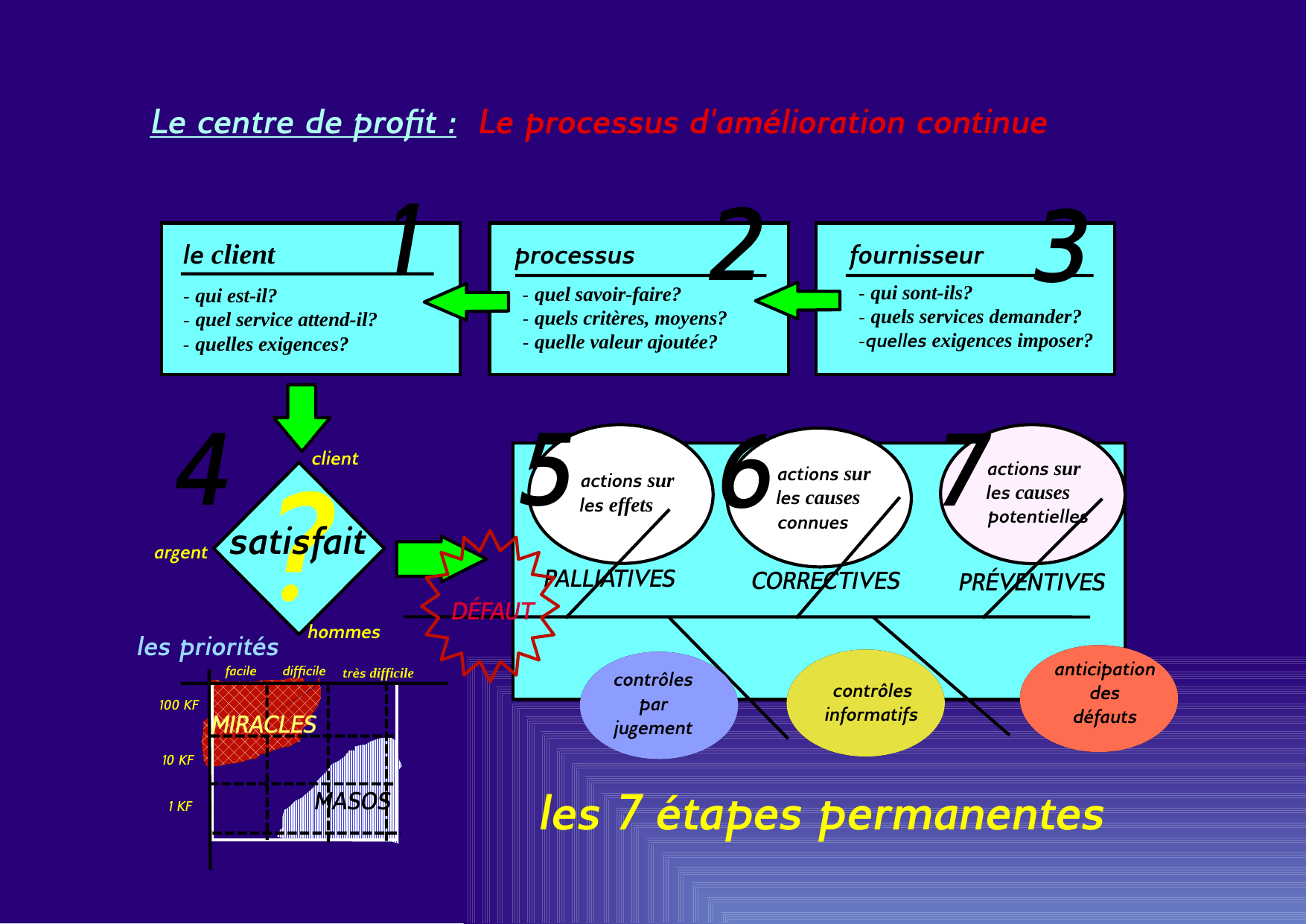

Le centre de profit :  Le processus d'amélioration continue
1

2
3

le client
processus
fournisseur

- qui sont-ils?
- quel savoir-faire?

- qui est-il?

- quels services demander?
- quels critères, moyens?
- quel service attend-il?
-quelles exigences imposer?
- quelle valeur ajoutée?
- quelles exigences?

5
4
7
6

client
?

actions sur

actions sur

actions sur
les causes
les causes
les effets

potentielles
satisfait
connues

argent

PALLIATIVES

CORRECTIVES
PRÉVENTIVES
DÉFAUT

hommes

les priorités

anticipation

facile
difficile

très difficile
contrôles

contrôles
des

par
100 KF
informatifs
défauts
MIRACLES
jugement

10 KF

les 7 étapes permanentes

MASOS

1 KF